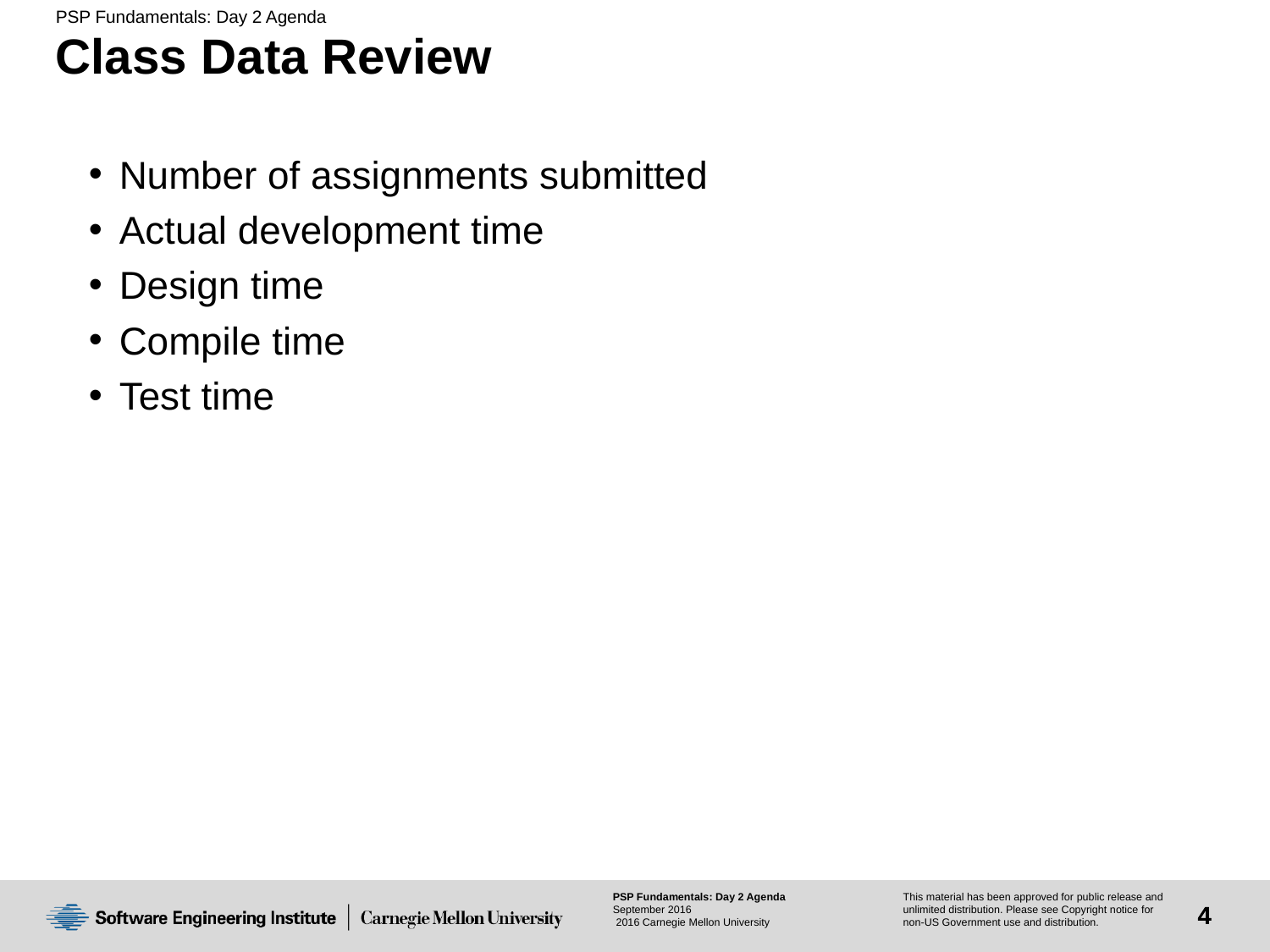

# Class Data Review
Number of assignments submitted
Actual development time
Design time
Compile time
Test time